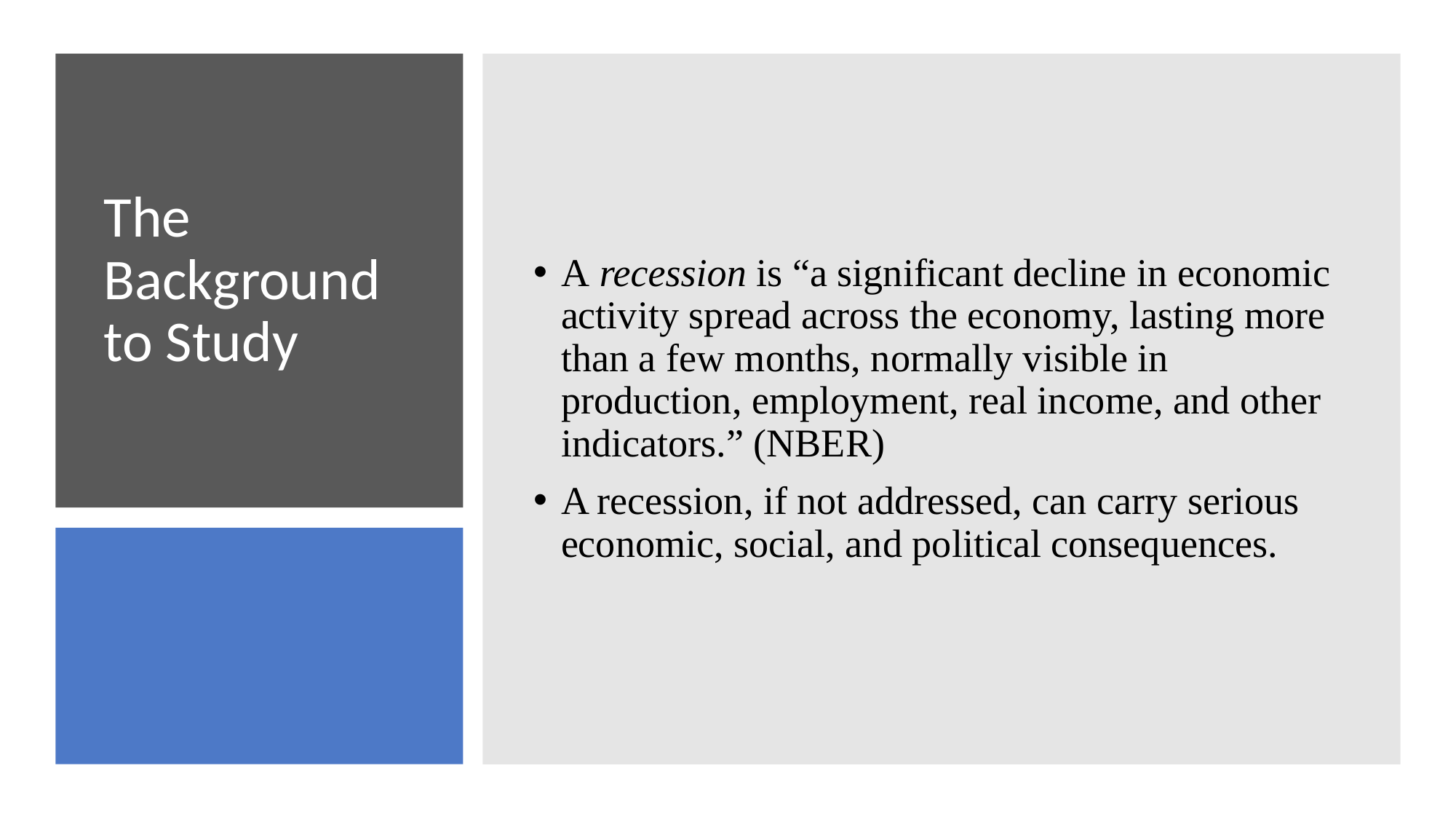

A recession is “a significant decline in economic activity spread across the economy, lasting more than a few months, normally visible in production, employment, real income, and other indicators.” (NBER)
A recession, if not addressed, can carry serious economic, social, and political consequences.
# The Background to Study